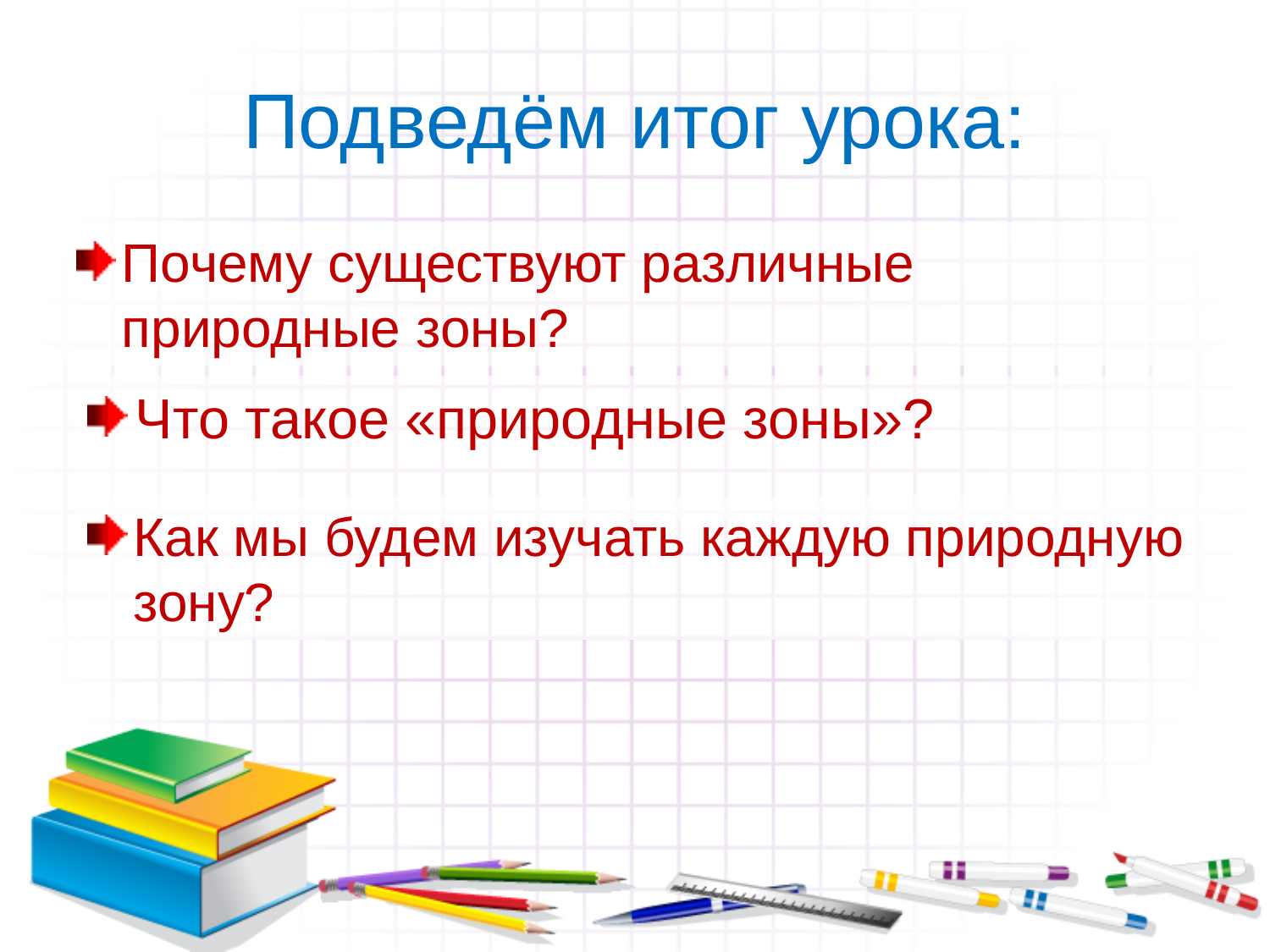

# Подведём итог урока:
Почему существуют различные природные зоны?
Что такое «природные зоны»?
Как мы будем изучать каждую природную зону?